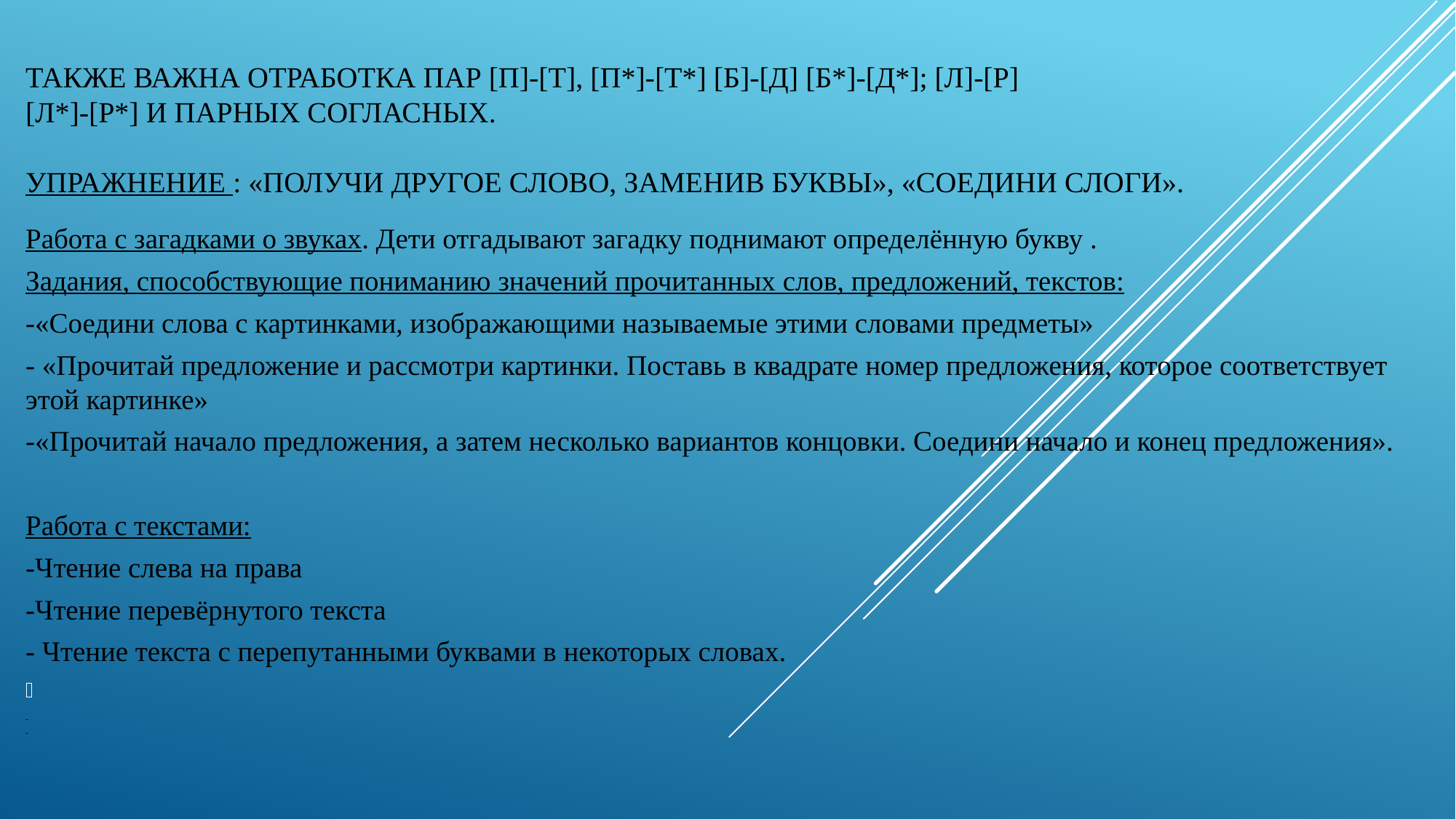

# Также важна отработка пар [п]-[т], [п*]-[т*] [б]-[д] [б*]-[д*]; [л]-[р] [л*]-[р*] и парных согласных. Упражнение : «Получи другое слово, заменив буквы», «Соедини слоги».
Работа с загадками о звуках. Дети отгадывают загадку поднимают определённую букву .
Задания, способствующие пониманию значений прочитанных слов, предложений, текстов:
-«Соедини слова с картинками, изображающими называемые этими словами предметы»
- «Прочитай предложение и рассмотри картинки. Поставь в квадрате номер предложения, которое соответствует этой картинке»
-«Прочитай начало предложения, а затем несколько вариантов концовки. Соедини начало и конец предложения».

Работа с текстами:
-Чтение слева на права
-Чтение перевёрнутого текста
- Чтение текста с перепутанными буквами в некоторых словах.

-
-